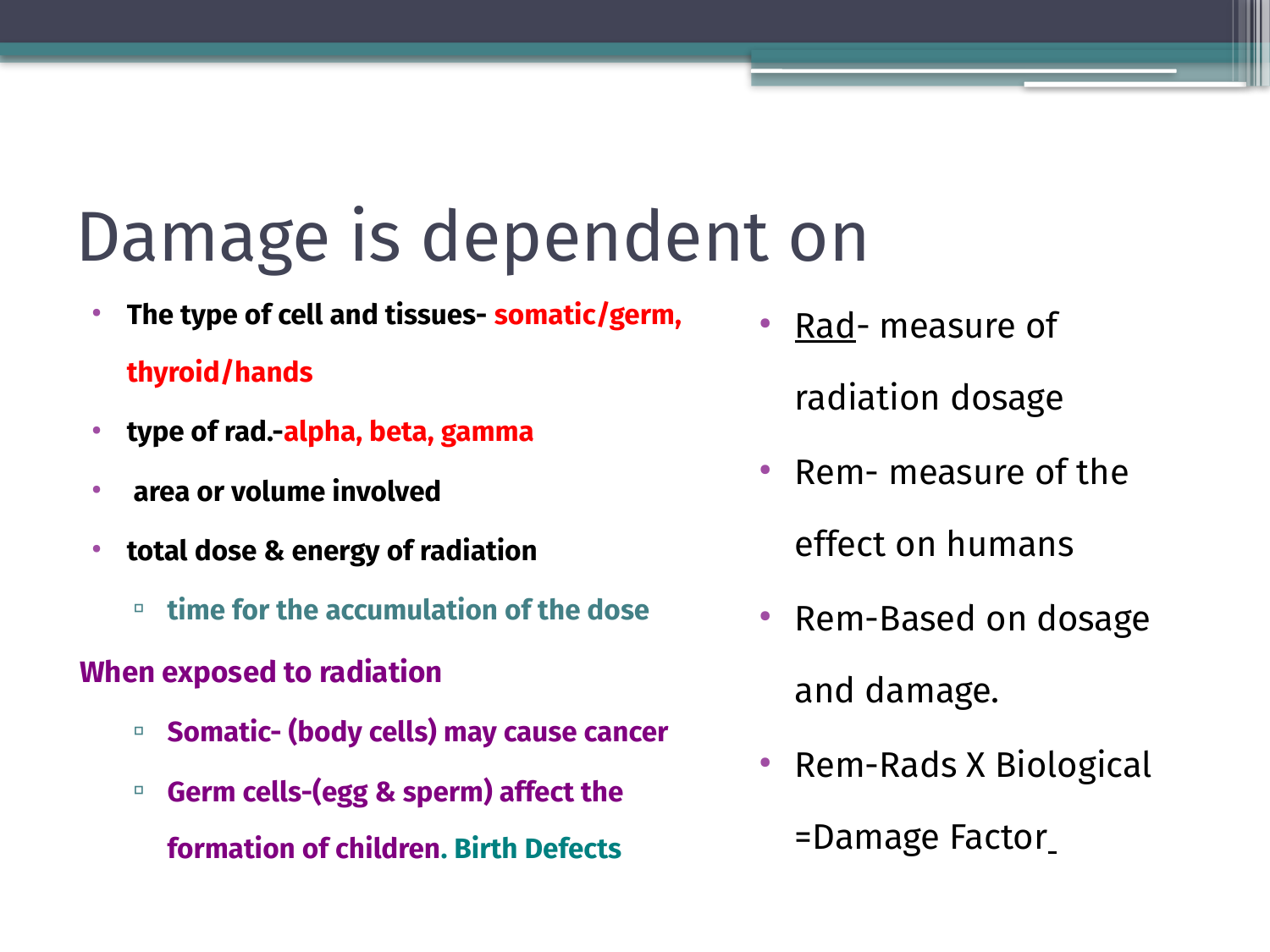

# Damage is dependent on
The type of cell and tissues- somatic/germ, thyroid/hands
type of rad.-alpha, beta, gamma
 area or volume involved
total dose & energy of radiation
time for the accumulation of the dose
When exposed to radiation
Somatic- (body cells) may cause cancer
Germ cells-(egg & sperm) affect the formation of children. Birth Defects

Rad- measure of radiation dosage
Rem- measure of the effect on humans
Rem-Based on dosage and damage.
Rem-Rads X Biological =Damage Factor